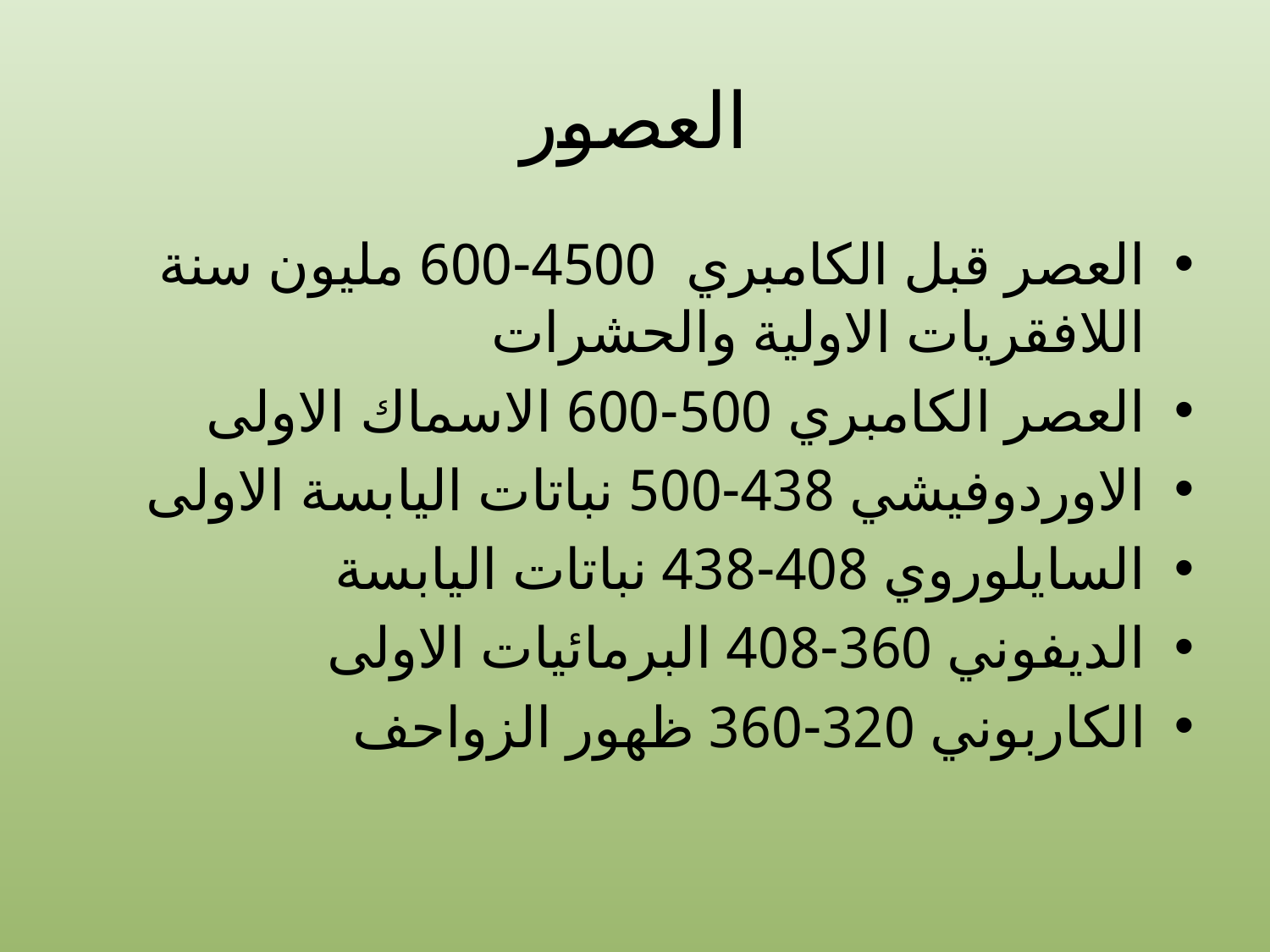

# العصور
العصر قبل الكامبري  4500-600 مليون سنة اللافقريات الاولية والحشرات
العصر الكامبري 500-600 الاسماك الاولى
الاوردوفيشي 438-500 نباتات اليابسة الاولى
السايلوروي 408-438 نباتات اليابسة
الديفوني 360-408 البرمائيات الاولى
الكاربوني 320-360 ظهور الزواحف